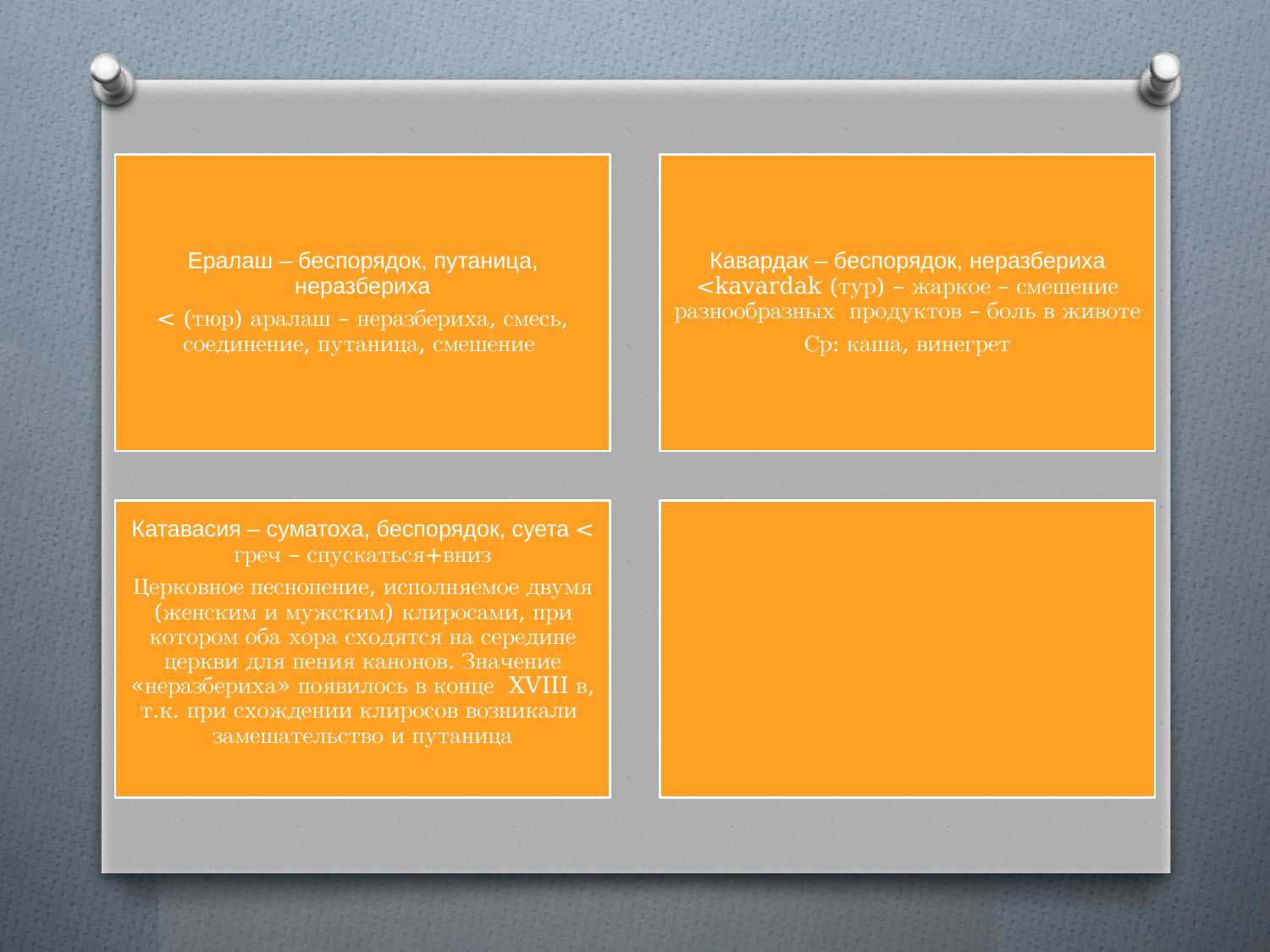

Ералаш – беспорядок, путаница, неразбериха
< (тюр) аралаш – неразбериха, смесь, соединение, путаница, смешение
Кавардак – беспорядок, неразбериха <kavardak (тур) – жаркое – смешение разнообразных  продуктов – боль в животе
Ср: каша, винегрет
Катавасия – суматоха, беспорядок, суета < греч – спускаться+вниз
Церковное песнопение, исполняемое двумя (женским и мужским) клиросами, при котором оба хора сходятся на середине церкви для пения канонов. Значение «неразбериха» появилось в конце  XVIII в, т.к. при схождении клиросов возникали  замешательство и путаница